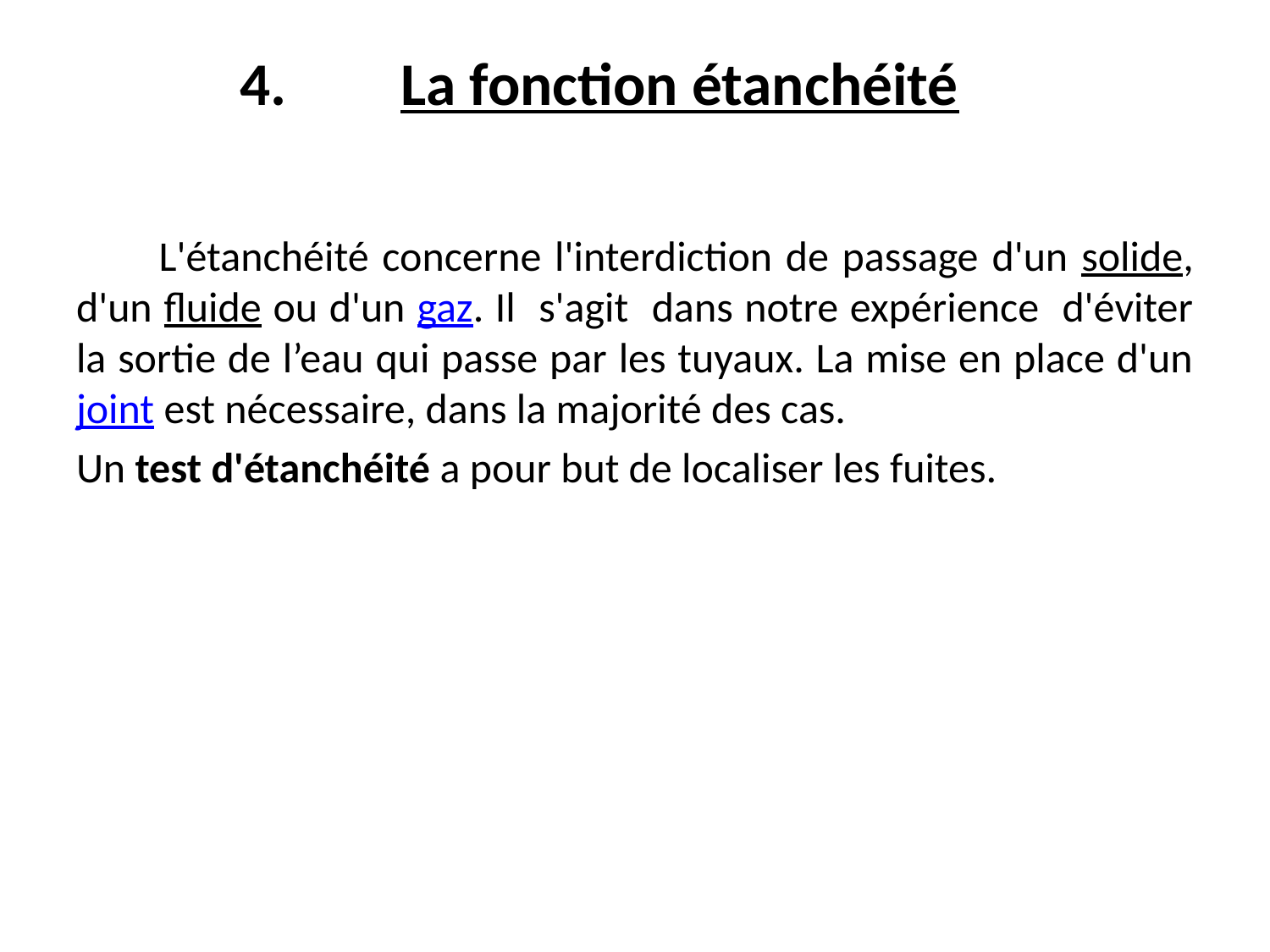

# La fonction étanchéité
       L'étanchéité concerne l'interdiction de passage d'un solide, d'un fluide ou d'un gaz. Il  s'agit  dans notre expérience  d'éviter la sortie de l’eau qui passe par les tuyaux. La mise en place d'un joint est nécessaire, dans la majorité des cas.
Un test d'étanchéité a pour but de localiser les fuites.